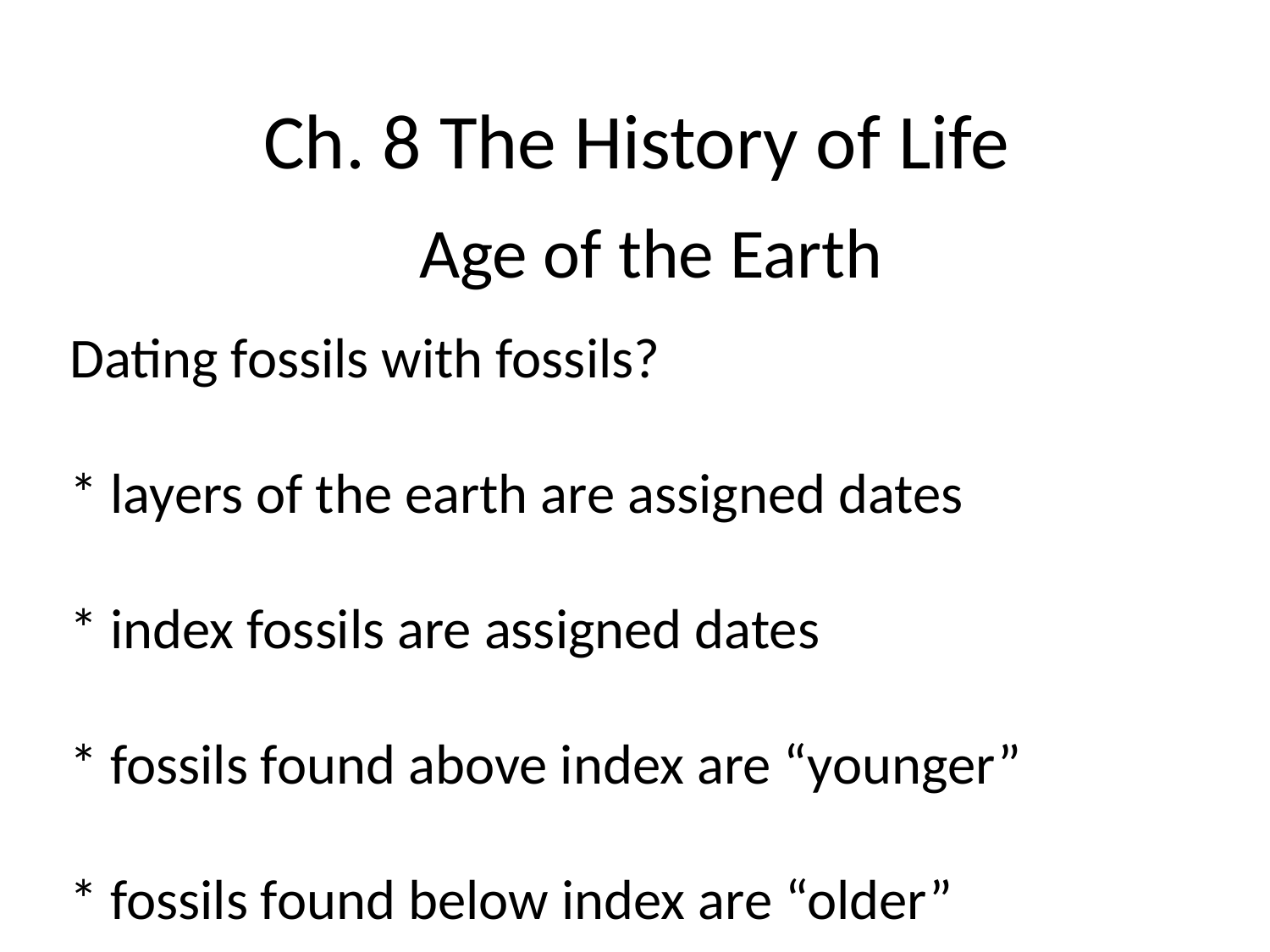

# Ch. 8 The History of Life
Age of the Earth

  Dating fossils with fossils?

  * layers of the earth are assigned dates

  * index fossils are assigned dates

  * fossils found above index are “younger”

  * fossils found below index are “older”